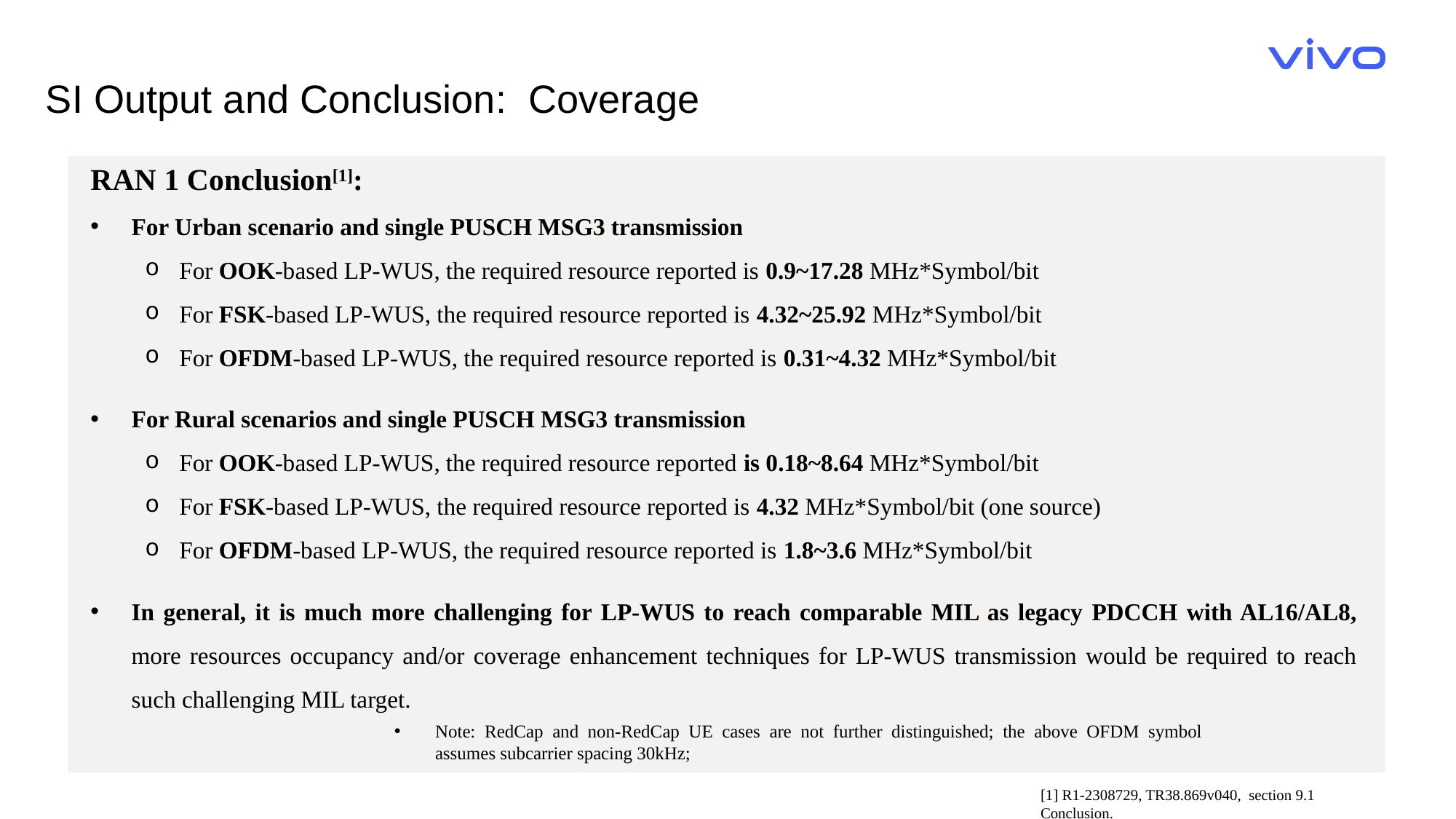

SI Output and Conclusion:  Coverage
RAN 1 Conclusion[1]:
For Urban scenario and single PUSCH MSG3 transmission
For OOK-based LP-WUS, the required resource reported is 0.9~17.28 MHz*Symbol/bit
For FSK-based LP-WUS, the required resource reported is 4.32~25.92 MHz*Symbol/bit
For OFDM-based LP-WUS, the required resource reported is 0.31~4.32 MHz*Symbol/bit
For Rural scenarios and single PUSCH MSG3 transmission
For OOK-based LP-WUS, the required resource reported is 0.18~8.64 MHz*Symbol/bit
For FSK-based LP-WUS, the required resource reported is 4.32 MHz*Symbol/bit (one source)
For OFDM-based LP-WUS, the required resource reported is 1.8~3.6 MHz*Symbol/bit
In general, it is much more challenging for LP-WUS to reach comparable MIL as legacy PDCCH with AL16/AL8, more resources occupancy and/or coverage enhancement techniques for LP-WUS transmission would be required to reach such challenging MIL target.

Note: RedCap and non-RedCap UE cases are not further distinguished; the above OFDM symbol assumes subcarrier spacing 30kHz;
[1] R1-2308729, TR38.869v040,  section 9.1 Conclusion.